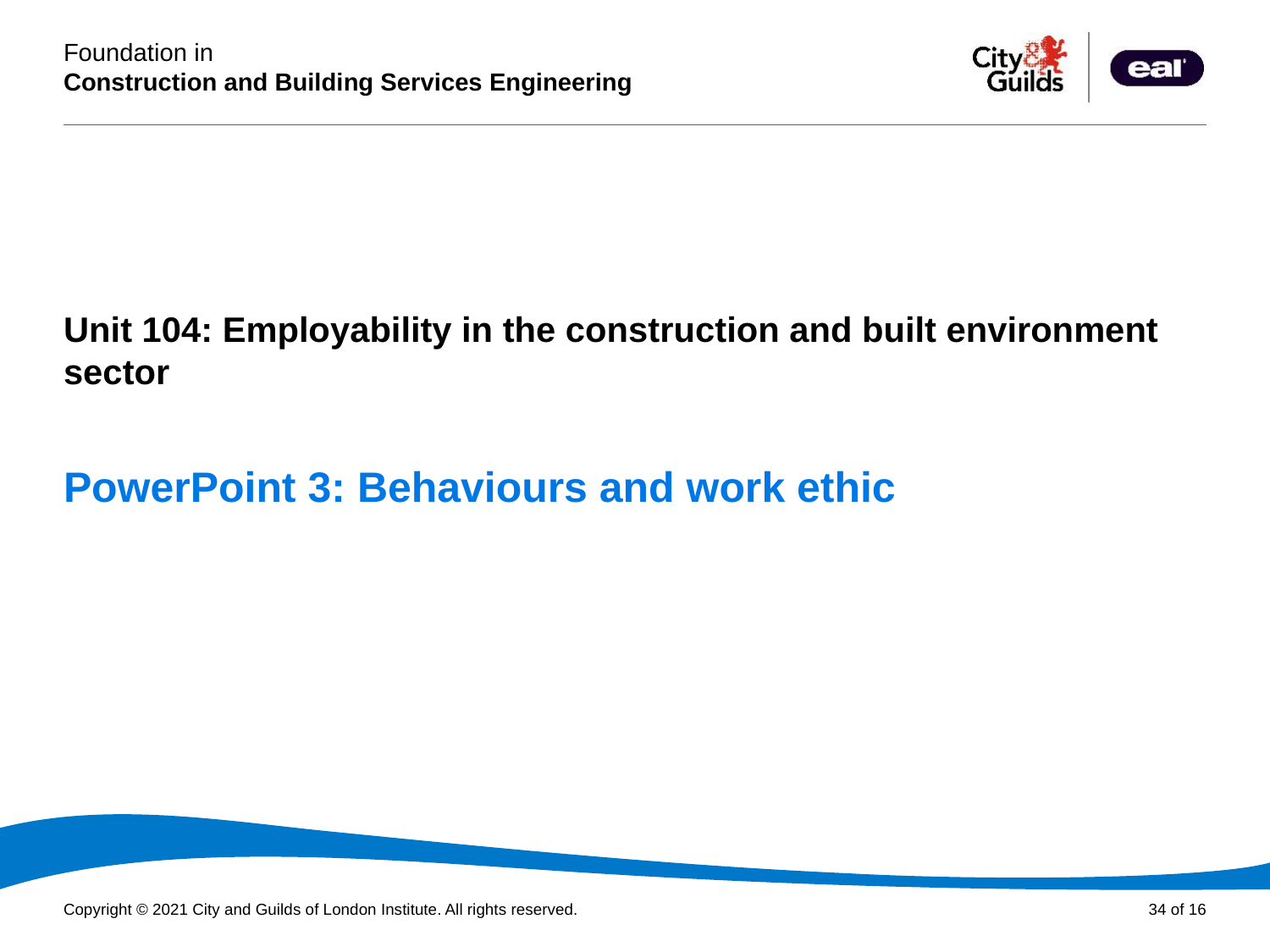

PowerPoint presentation
Unit 104: Employability in the construction and built environment sector​
# PowerPoint 3: Behaviours and work ethic